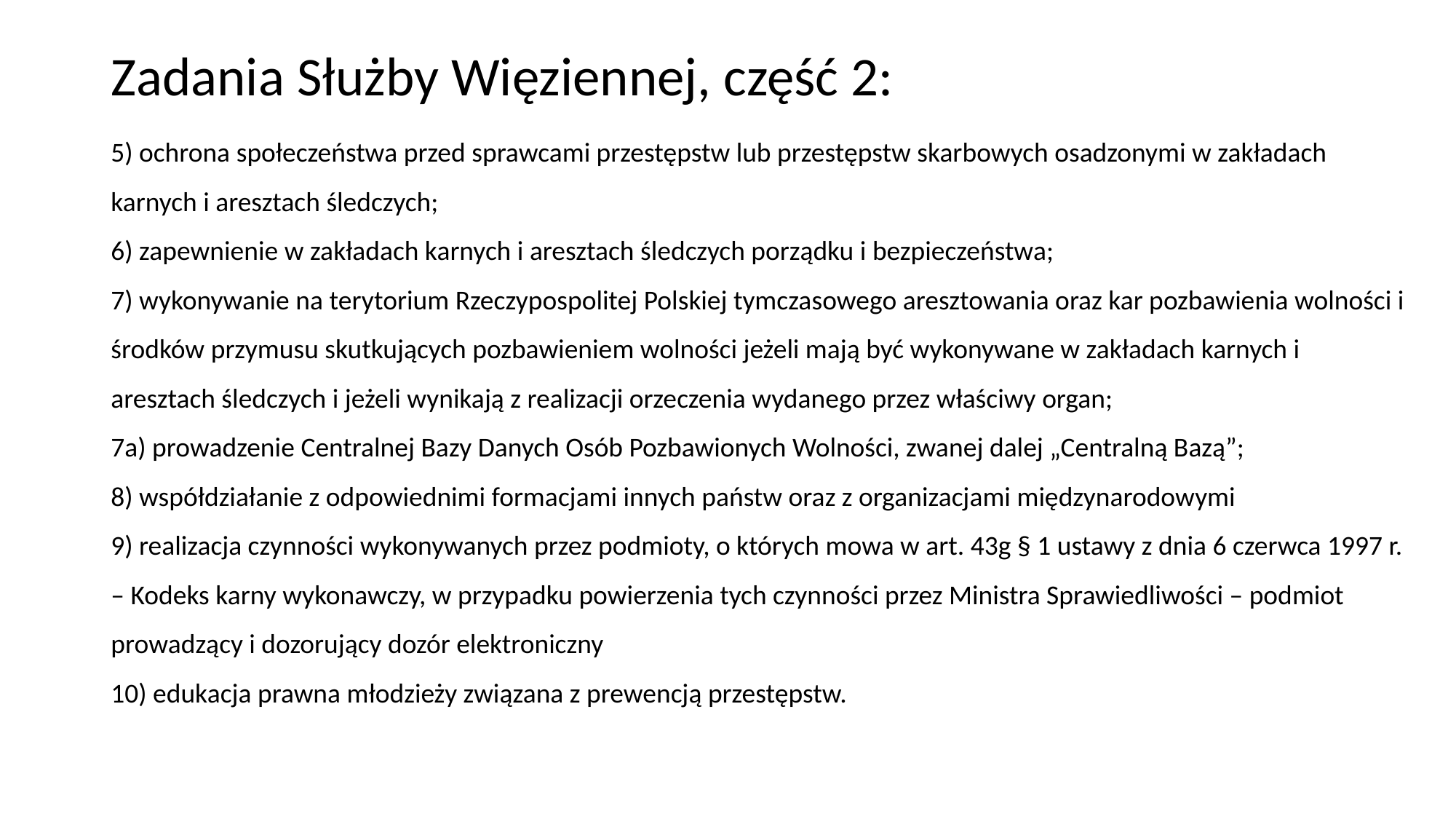

# Zadania Służby Więziennej, część 2:
5) ochrona społeczeństwa przed sprawcami przestępstw lub przestępstw skarbowych osadzonymi w zakładach karnych i aresztach śledczych;
6) zapewnienie w zakładach karnych i aresztach śledczych porządku i bezpieczeństwa;
7) wykonywanie na terytorium Rzeczypospolitej Polskiej tymczasowego aresztowania oraz kar pozbawienia wolności i środków przymusu skutkujących pozbawieniem wolności jeżeli mają być wykonywane w zakładach karnych i aresztach śledczych i jeżeli wynikają z realizacji orzeczenia wydanego przez właściwy organ;
7a) prowadzenie Centralnej Bazy Danych Osób Pozbawionych Wolności, zwanej dalej „Centralną Bazą”;
8) współdziałanie z odpowiednimi formacjami innych państw oraz z organizacjami międzynarodowymi
9) realizacja czynności wykonywanych przez podmioty, o których mowa w art. 43g § 1 ustawy z dnia 6 czerwca 1997 r. – Kodeks karny wykonawczy, w przypadku powierzenia tych czynności przez Ministra Sprawiedliwości – podmiot prowadzący i dozorujący dozór elektroniczny
10) edukacja prawna młodzieży związana z prewencją przestępstw.